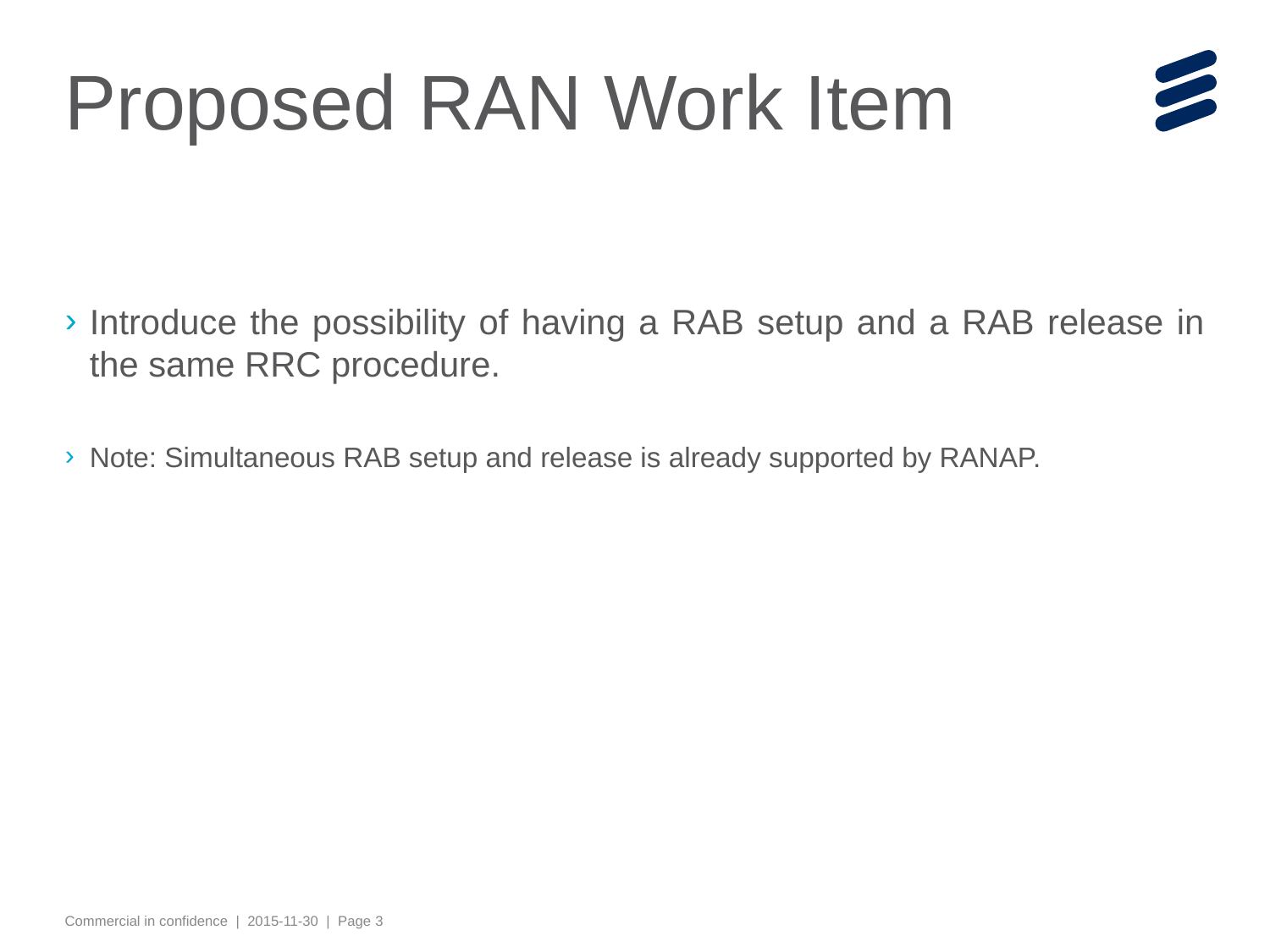

# Proposed RAN Work Item

Introduce the possibility of having a RAB setup and a RAB release in the same RRC procedure.

Note: Simultaneous RAB setup and release is already supported by RANAP.